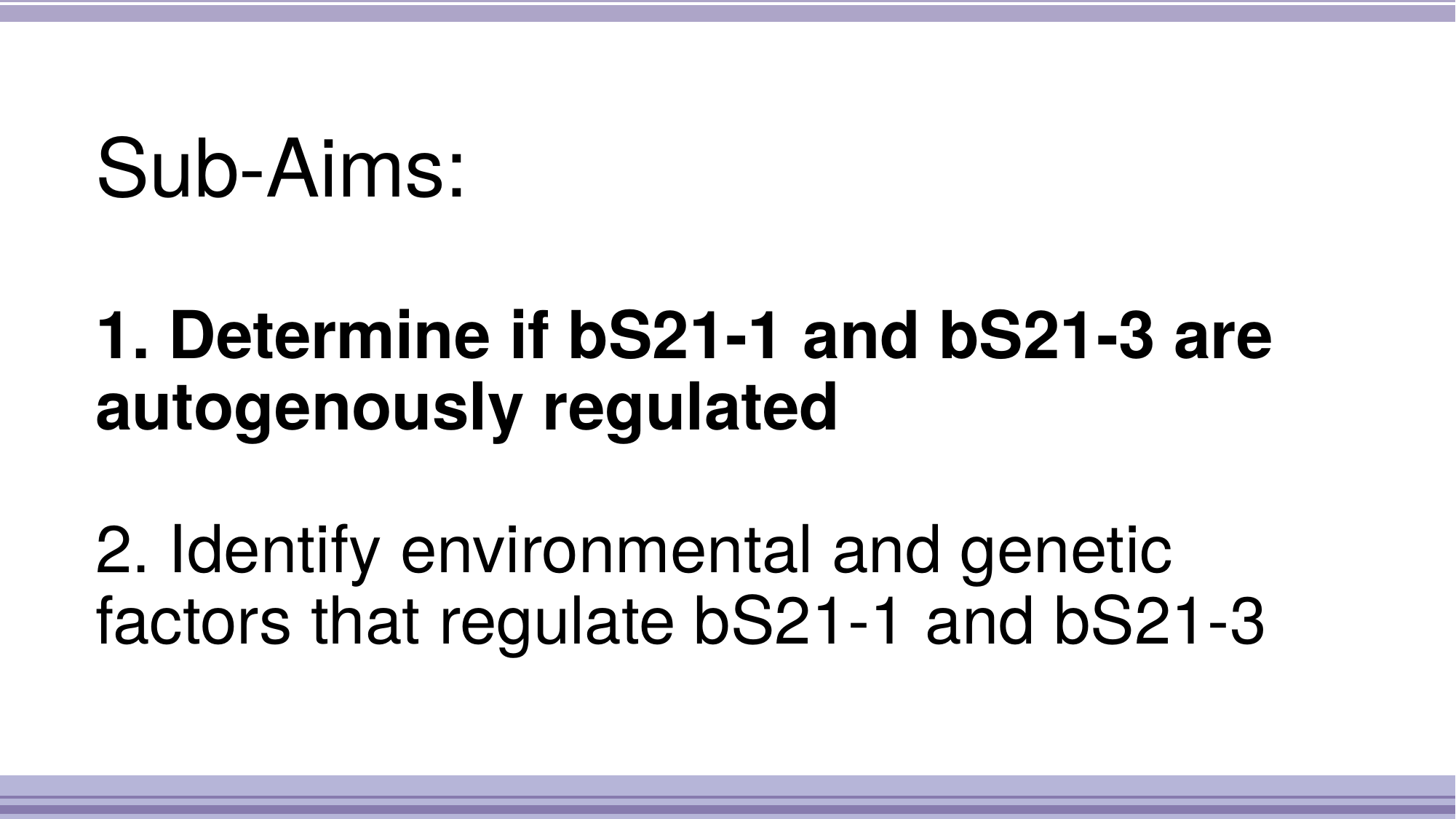

# Sub-Aims: 1. Determine if bS21-1 and bS21-3 are autogenously regulated 2. Identify environmental and genetic factors that regulate bS21-1 and bS21-3